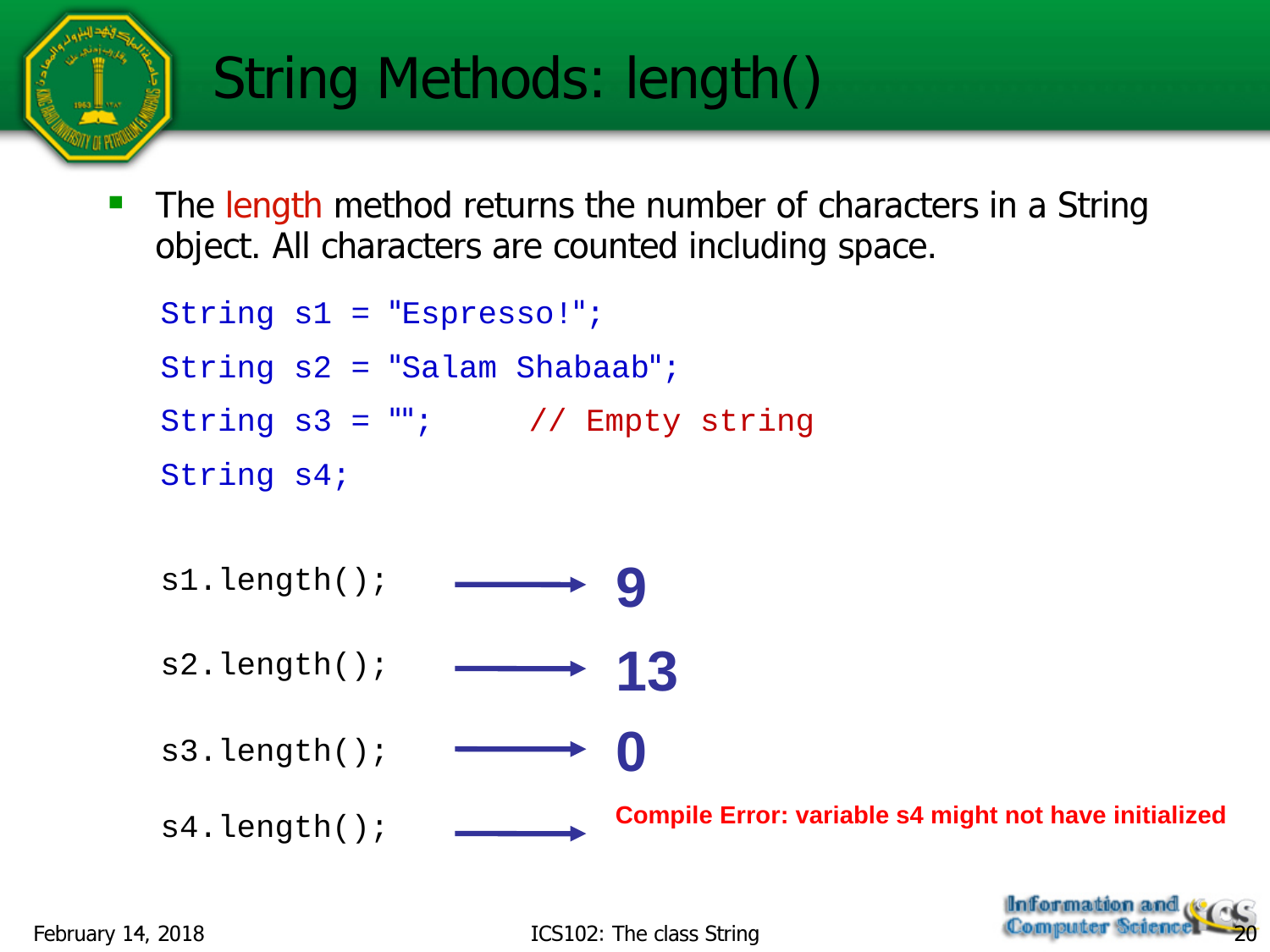

String Methods: length()
The length method returns the number of characters in a String object. All characters are counted including space.
String s1 = "Espresso!";
String s2 = "Salam Shabaab";
String s3 = "";     // Empty string
String s4;
9

s1.length();
13

s2.length();
0

s3.length();
Compile Error: variable s4 might not have initialized

s4.length();
February 14, 2018
ICS102: The class String
20